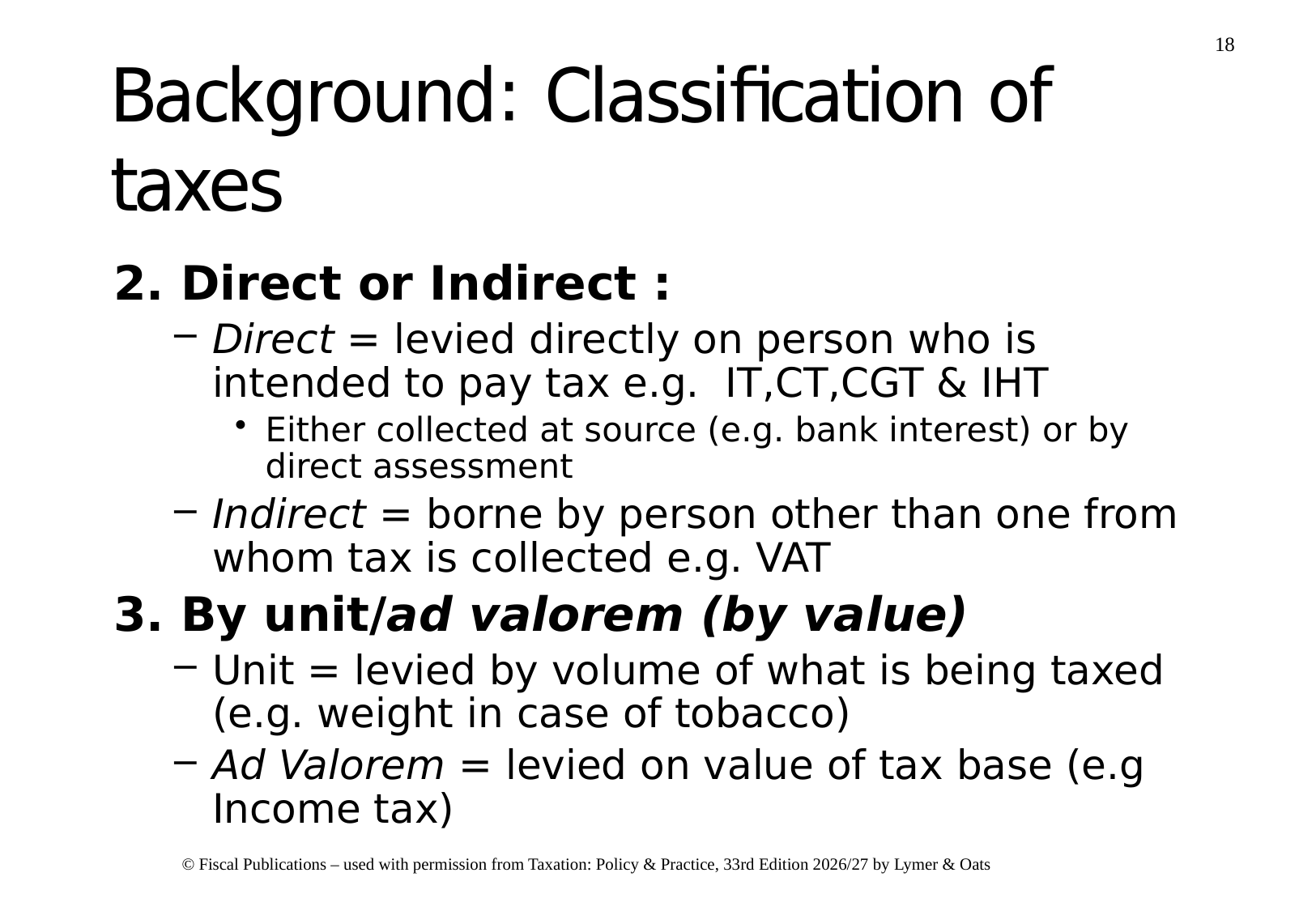

# Background: Classification of taxes
2. Direct or Indirect :
Direct = levied directly on person who is intended to pay tax e.g.  IT,CT,CGT & IHT
Either collected at source (e.g. bank interest) or by direct assessment
Indirect = borne by person other than one from whom tax is collected e.g. VAT
3. By unit/ad valorem (by value)
Unit = levied by volume of what is being taxed (e.g. weight in case of tobacco)
Ad Valorem = levied on value of tax base (e.g Income tax)